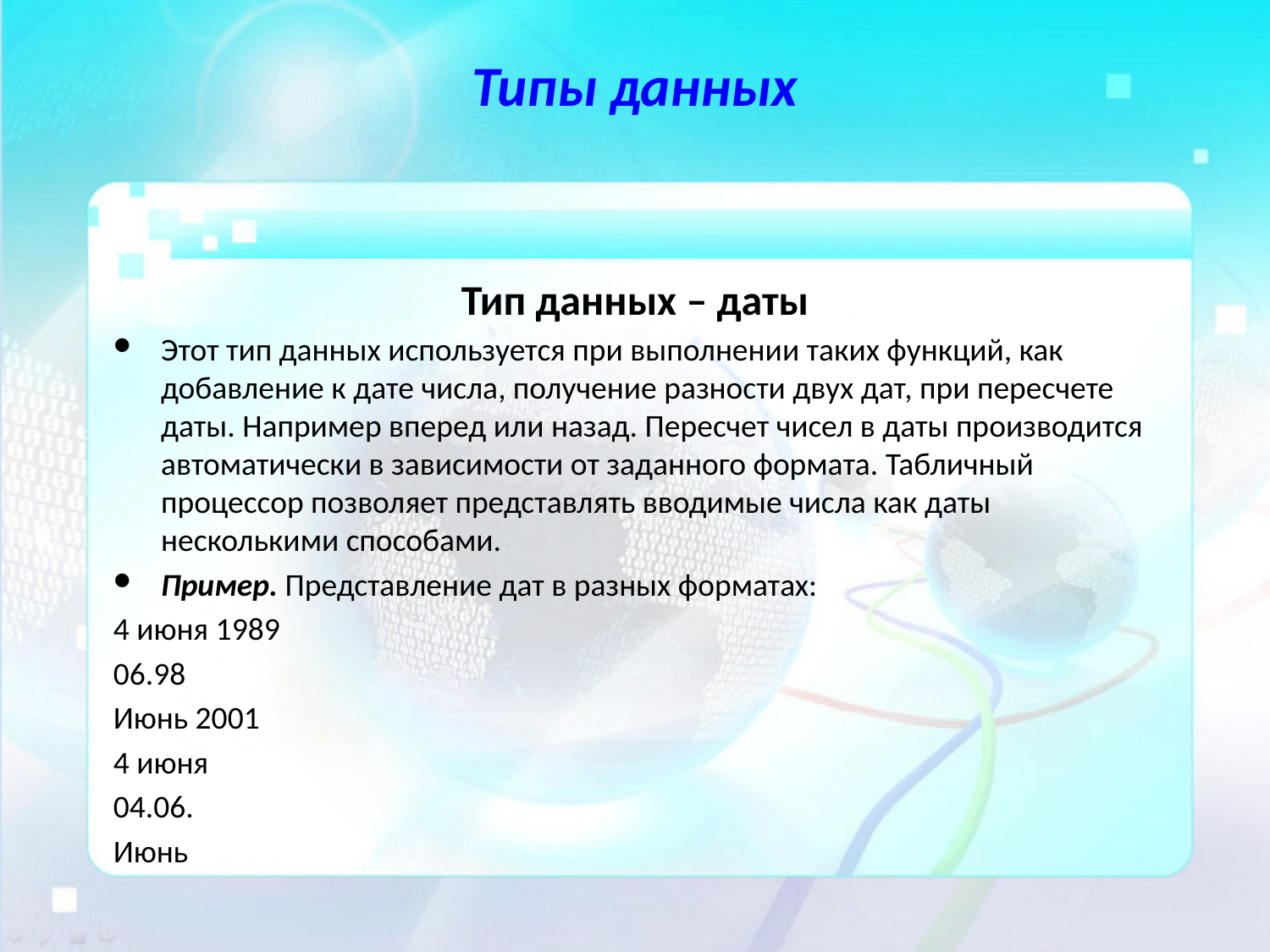

# Типы данных
Тип данных – даты
Этот тип данных используется при выполнении таких функций, как добавление к дате числа, получение разности двух дат, при пересчете даты. Например вперед или назад. Пересчет чисел в даты производится автоматически в зависимости от заданного формата. Табличный процессор позволяет представлять вводимые числа как даты несколькими способами.
Пример. Представление дат в разных форматах:
4 июня 1989
06.98
Июнь 2001
4 июня
04.06.
Июнь